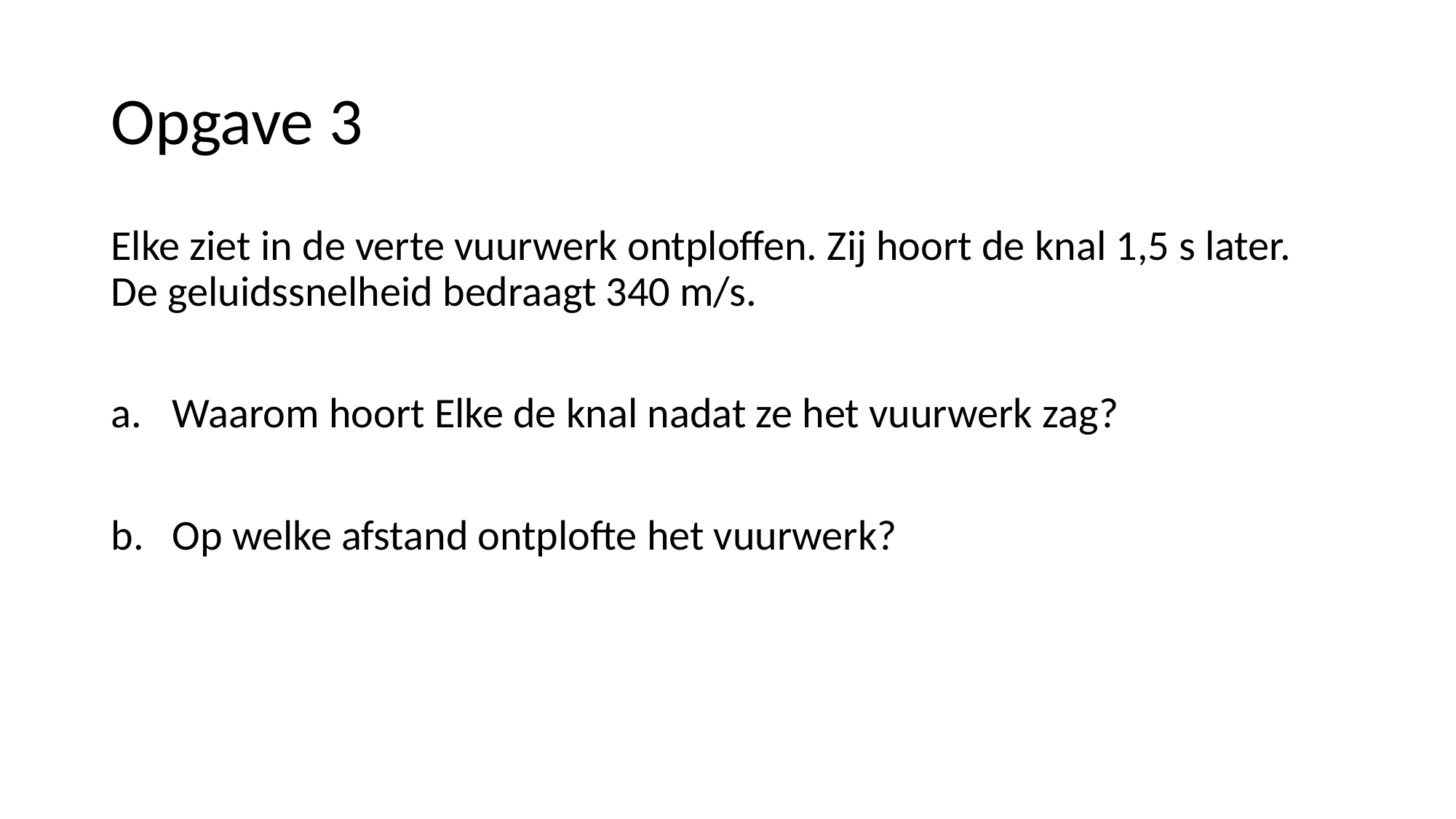

# Opgave 3
Elke ziet in de verte vuurwerk ontploffen. Zij hoort de knal 1,5 s later. De geluidssnelheid bedraagt 340 m/s.

Waarom hoort Elke de knal nadat ze het vuurwerk zag?

Op welke afstand ontplofte het vuurwerk?